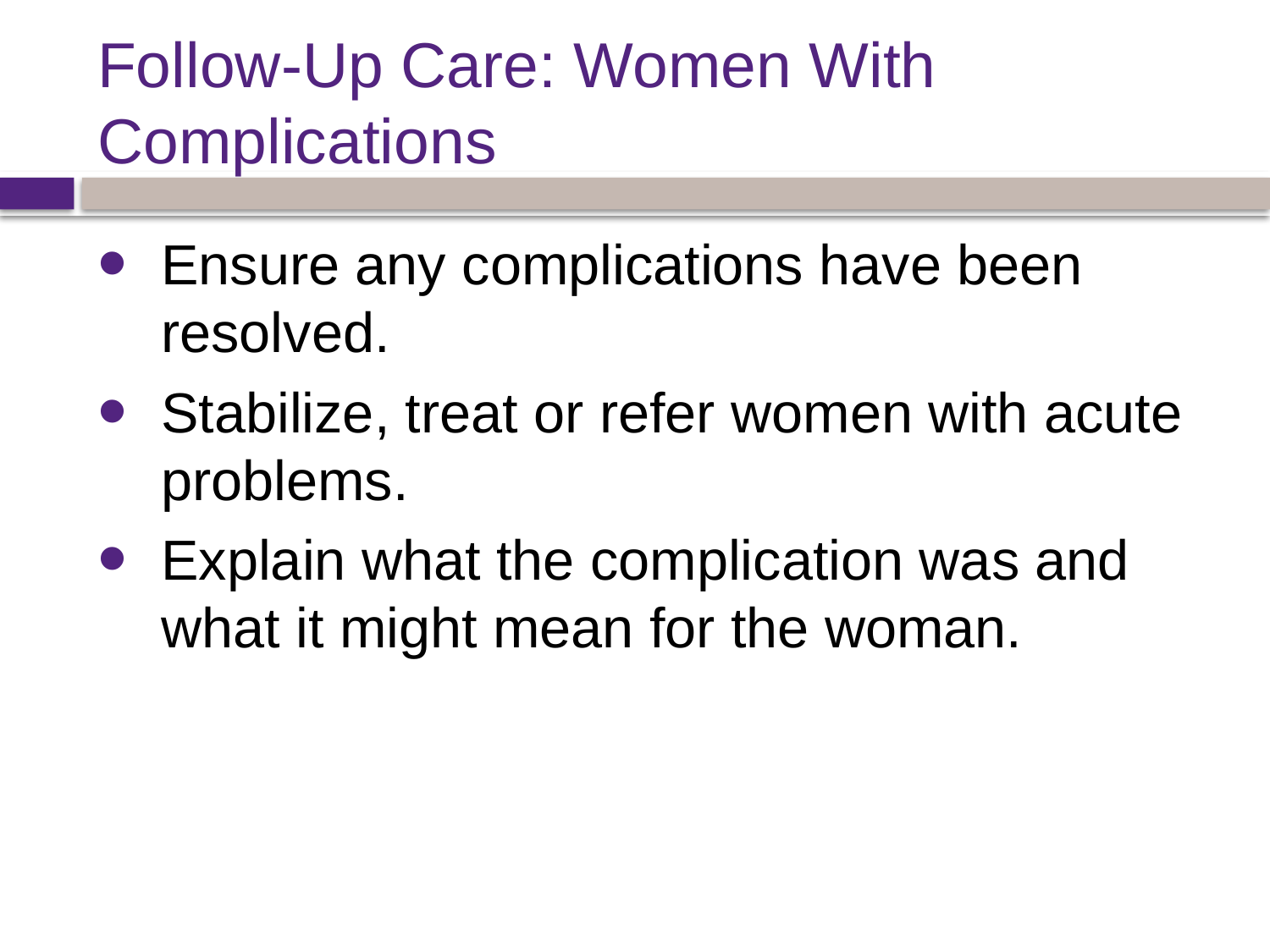

# Follow-Up Care: Women With Complications
Ensure any complications have been resolved.
Stabilize, treat or refer women with acute problems.
Explain what the complication was and what it might mean for the woman.